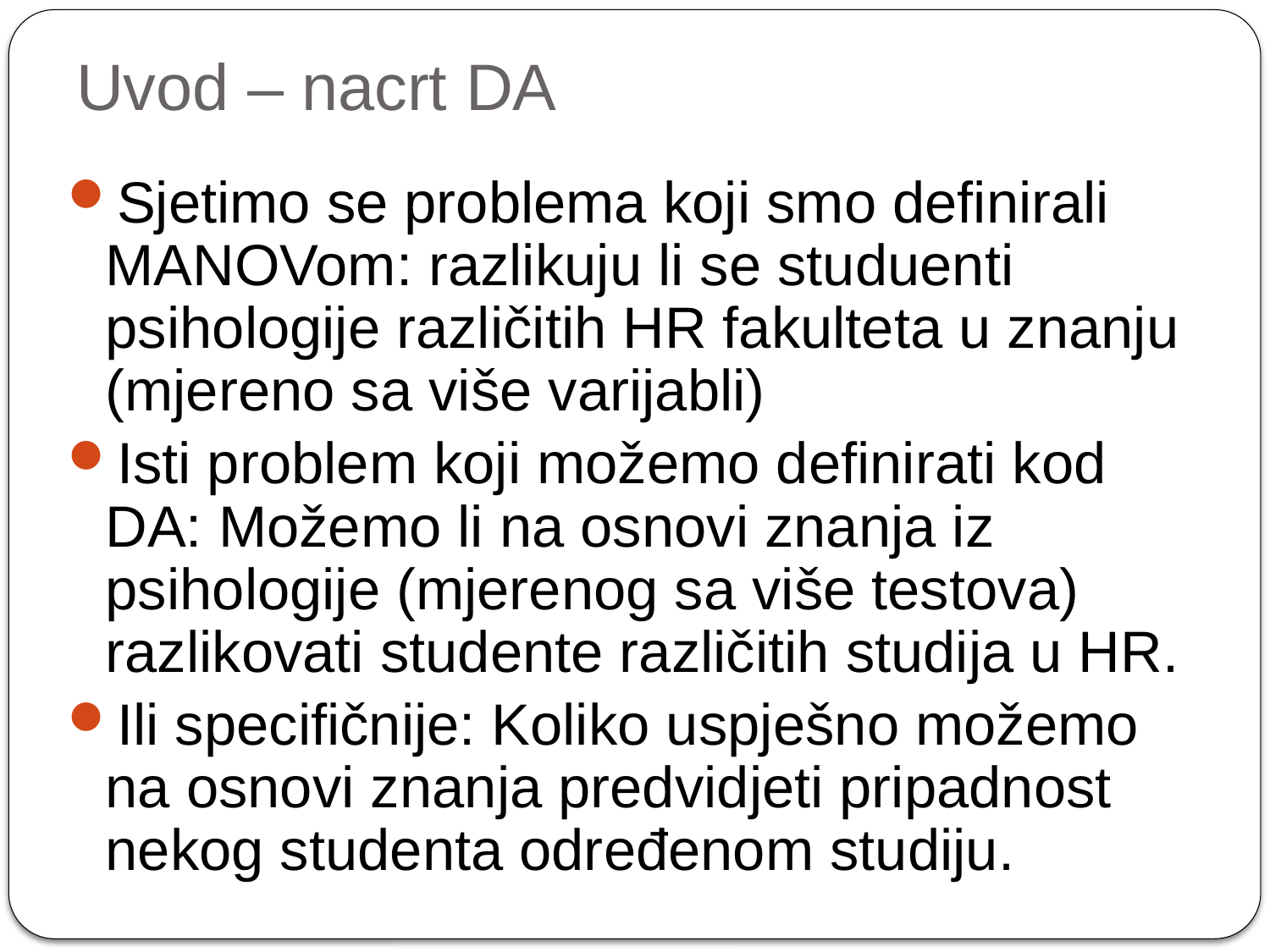

# Uvod – nacrt DA
Sjetimo se problema koji smo definirali MANOVom: razlikuju li se studuenti psihologije različitih HR fakulteta u znanju (mjereno sa više varijabli)
Isti problem koji možemo definirati kod DA: Možemo li na osnovi znanja iz psihologije (mjerenog sa više testova) razlikovati studente različitih studija u HR.
Ili specifičnije: Koliko uspješno možemo na osnovi znanja predvidjeti pripadnost nekog studenta određenom studiju.